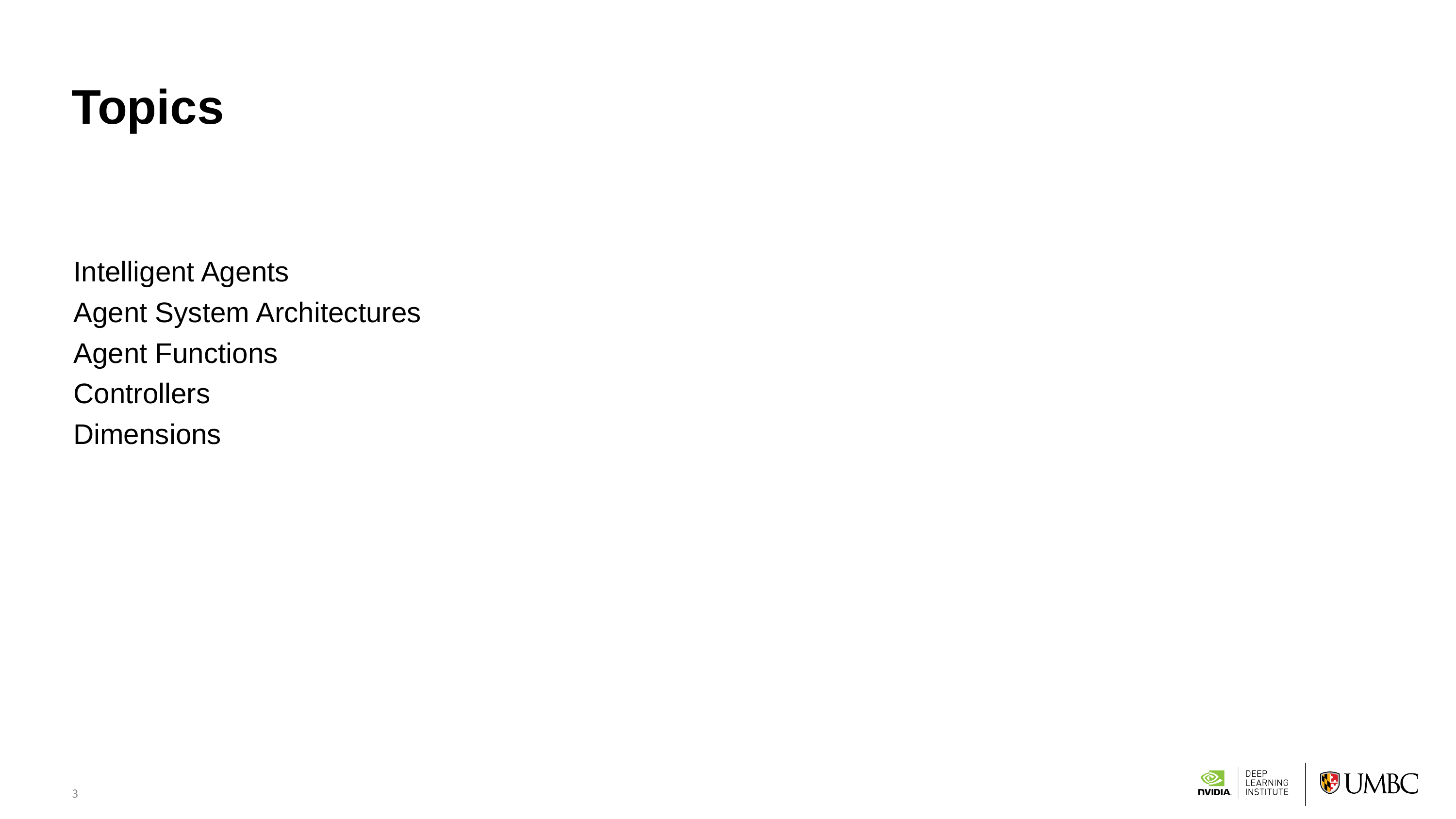

# Topics
Intelligent Agents
Agent System Architectures
Agent Functions
Controllers
Dimensions